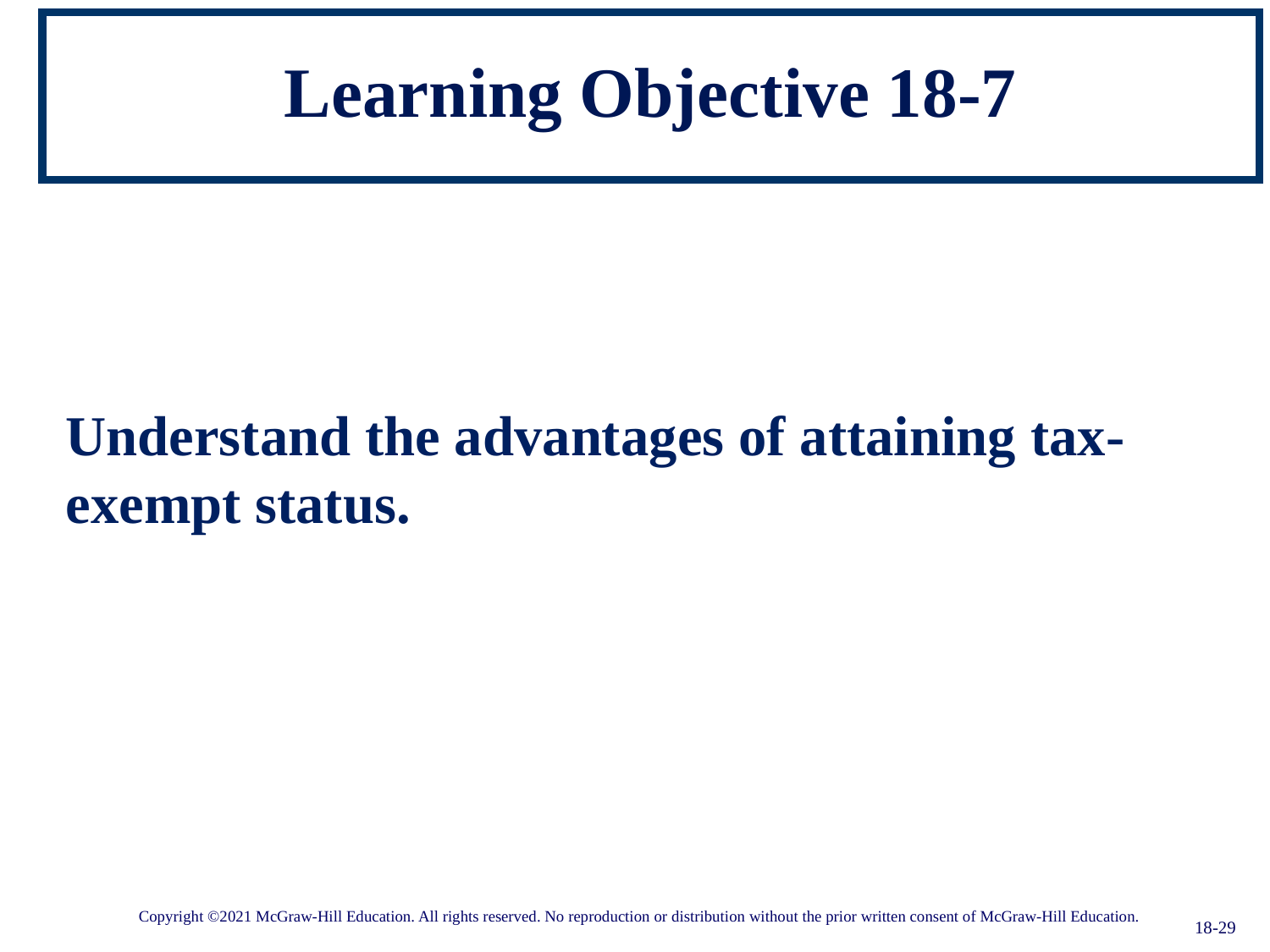

# Learning Objective 18-7

Understand the advantages of attaining tax-exempt status.

18-29
Copyright ©2021 McGraw-Hill Education. All rights reserved. No reproduction or distribution without the prior written consent of McGraw-Hill Education.